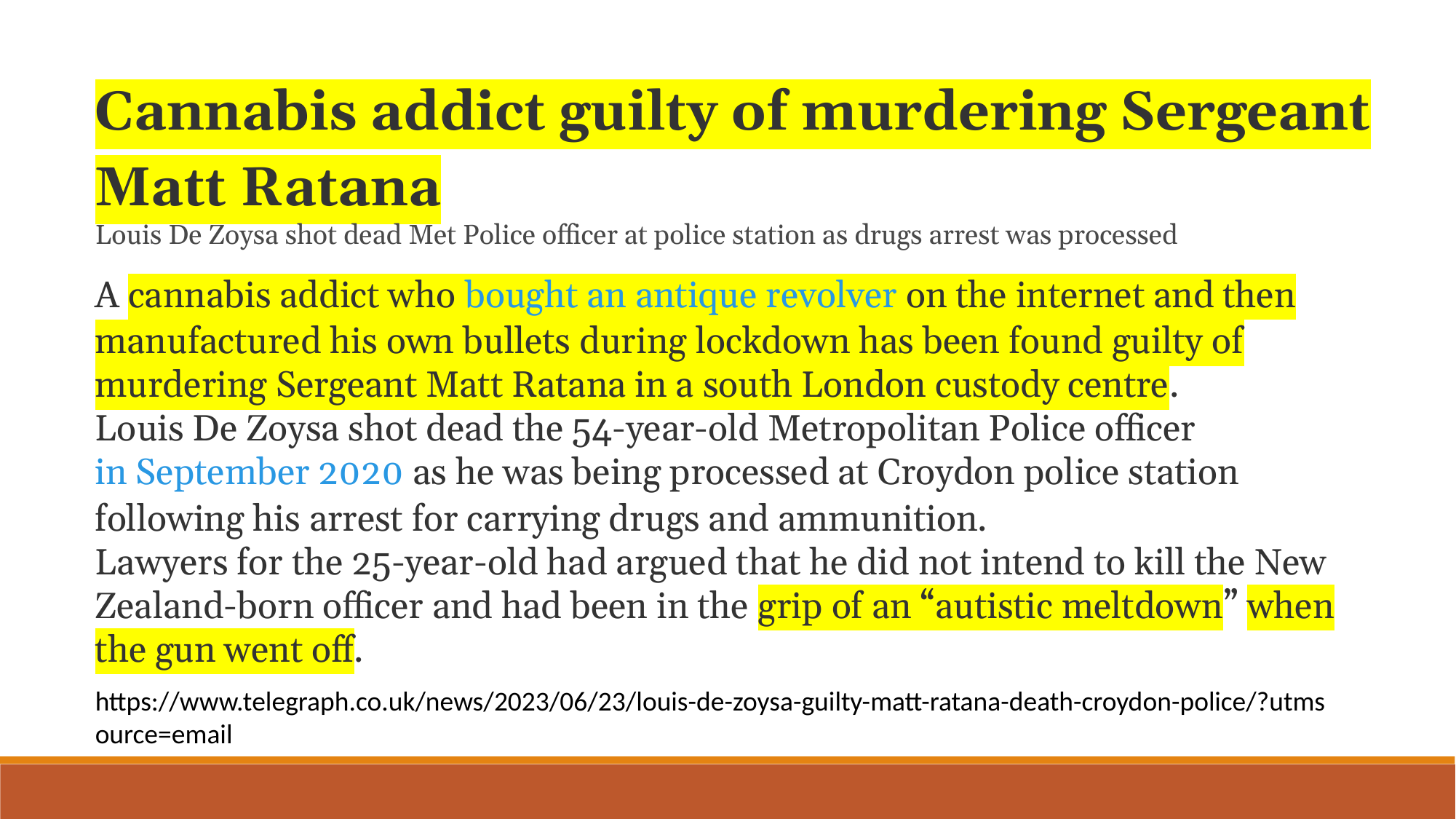

Cannabis addict guilty of murdering Sergeant Matt Ratana
Louis De Zoysa shot dead Met Police officer at police station as drugs arrest was processed
A cannabis addict who bought an antique revolver on the internet and then manufactured his own bullets during lockdown has been found guilty of murdering Sergeant Matt Ratana in a south London custody centre.
Louis De Zoysa shot dead the 54-year-old Metropolitan Police officer in September 2020 as he was being processed at Croydon police station following his arrest for carrying drugs and ammunition.
Lawyers for the 25-year-old had argued that he did not intend to kill the New Zealand-born officer and had been in the grip of an “autistic meltdown” when the gun went off.
https://www.telegraph.co.uk/news/2023/06/23/louis-de-zoysa-guilty-matt-ratana-death-croydon-police/?utmsource=email